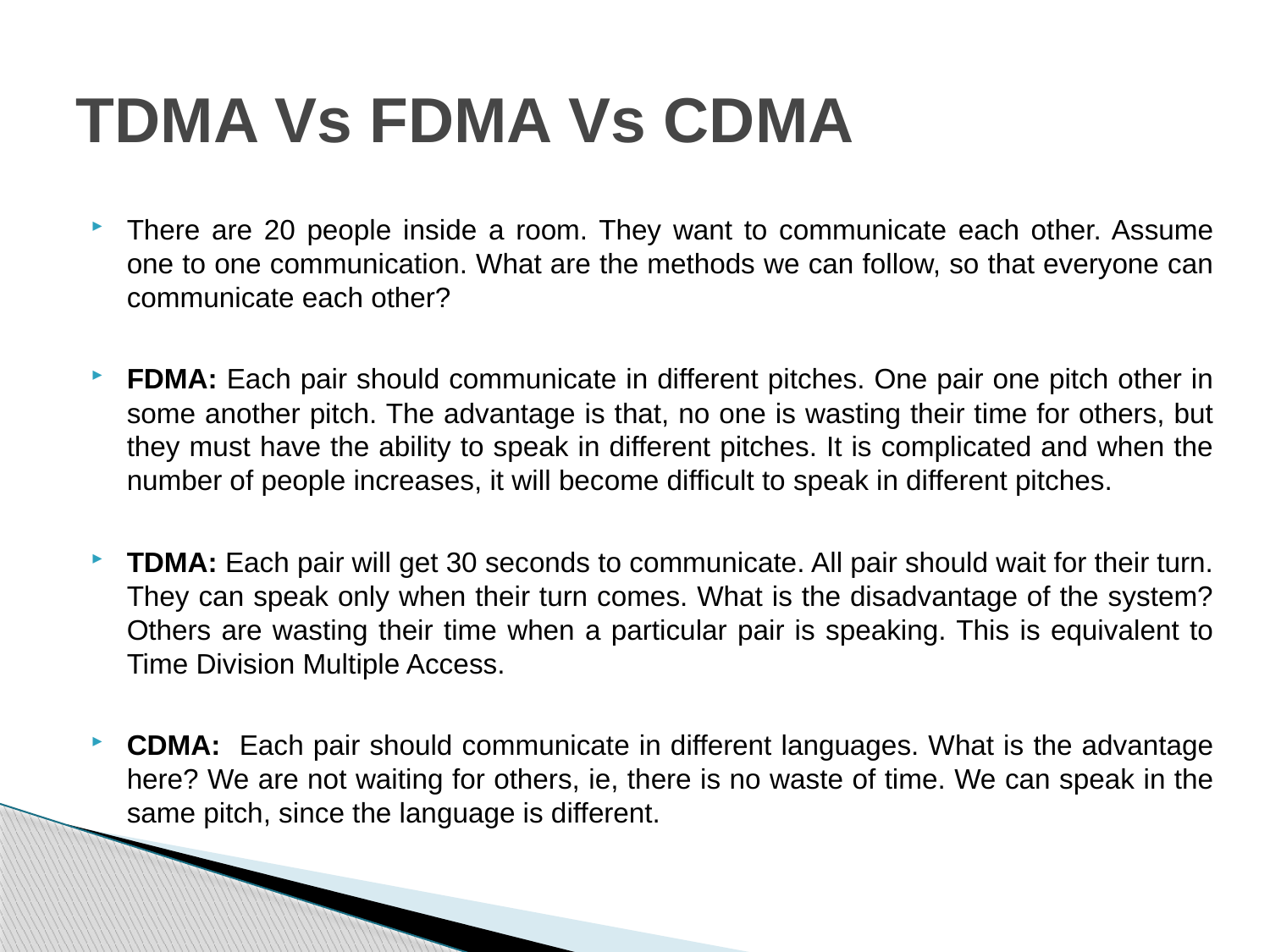

# TDMA Vs FDMA Vs CDMA
There are 20 people inside a room. They want to communicate each other. Assume one to one communication. What are the methods we can follow, so that everyone can communicate each other?

FDMA: Each pair should communicate in different pitches. One pair one pitch other in some another pitch. The advantage is that, no one is wasting their time for others, but they must have the ability to speak in different pitches. It is complicated and when the number of people increases, it will become difficult to speak in different pitches.

TDMA: Each pair will get 30 seconds to communicate. All pair should wait for their turn. They can speak only when their turn comes. What is the disadvantage of the system? Others are wasting their time when a particular pair is speaking. This is equivalent to Time Division Multiple Access.

CDMA:  Each pair should communicate in different languages. What is the advantage here? We are not waiting for others, ie, there is no waste of time. We can speak in the same pitch, since the language is different.